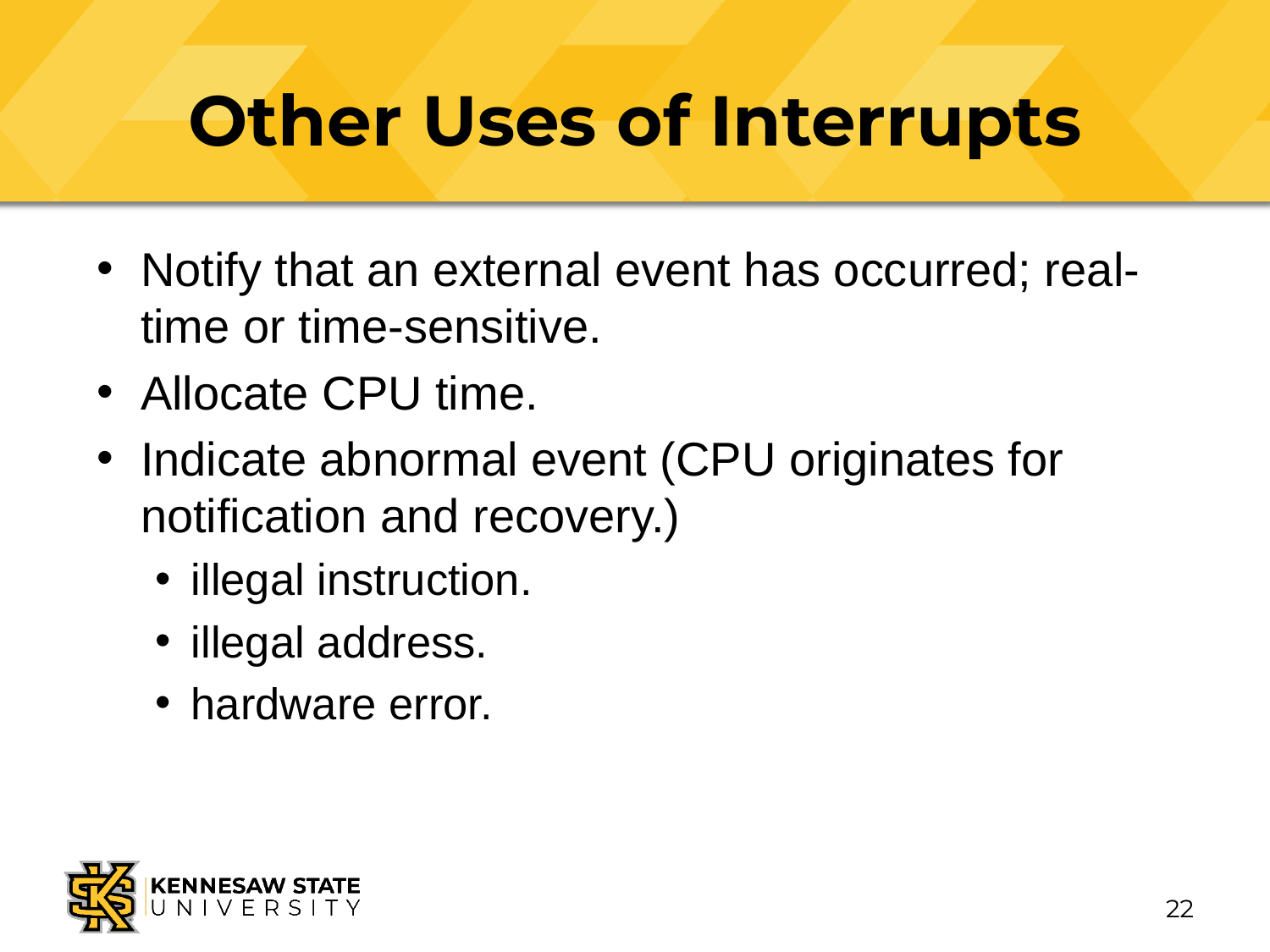

# Other Uses of Interrupts
Notify that an external event has occurred; real-time or time-sensitive.
Allocate CPU time.
Indicate abnormal event (CPU originates for notification and recovery.)
illegal instruction.
illegal address.
hardware error.
22